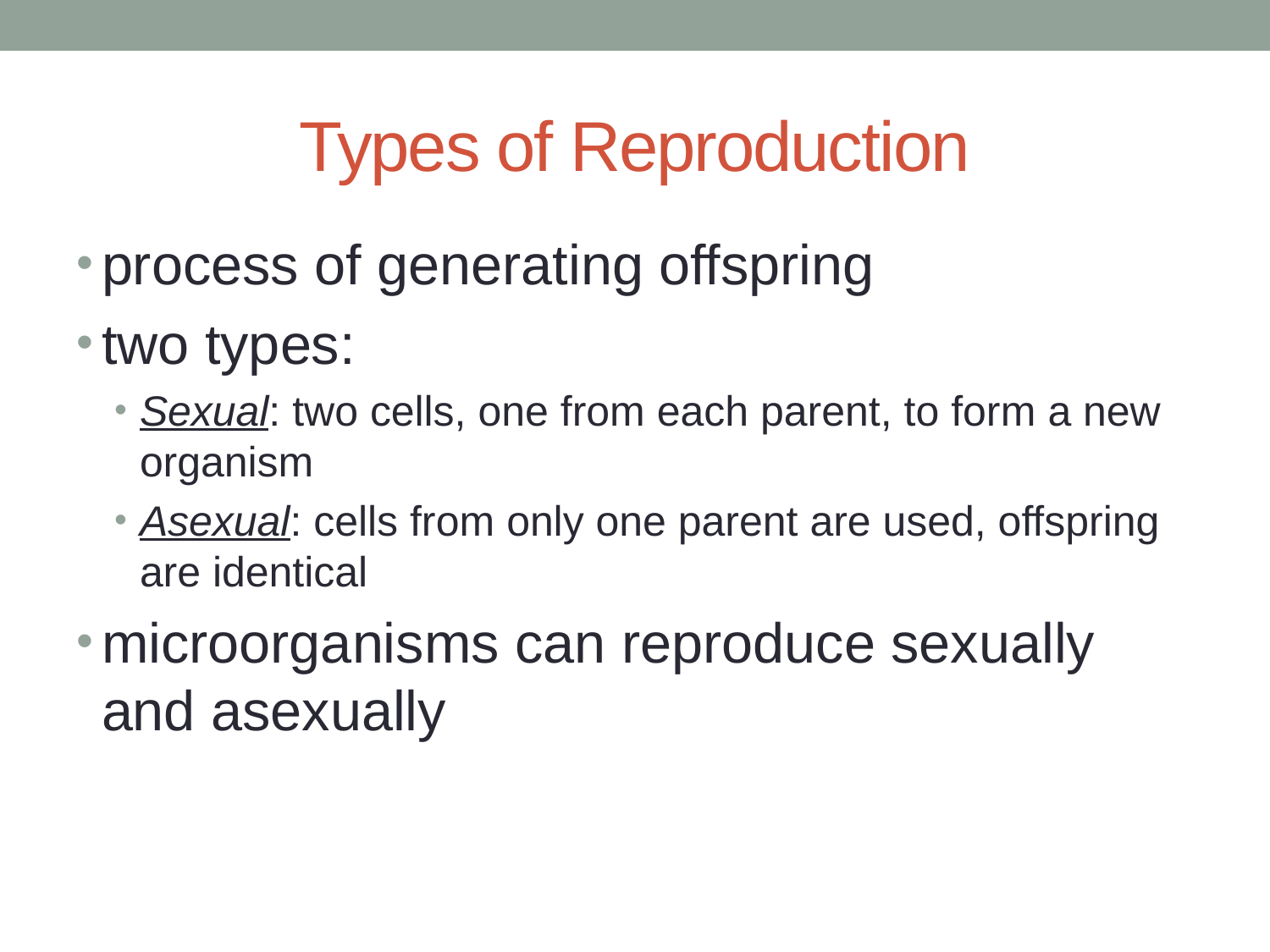

# Types of Reproduction
process of generating offspring
two types:
Sexual: two cells, one from each parent, to form a new organism
Asexual: cells from only one parent are used, offspring are identical
microorganisms can reproduce sexually and asexually